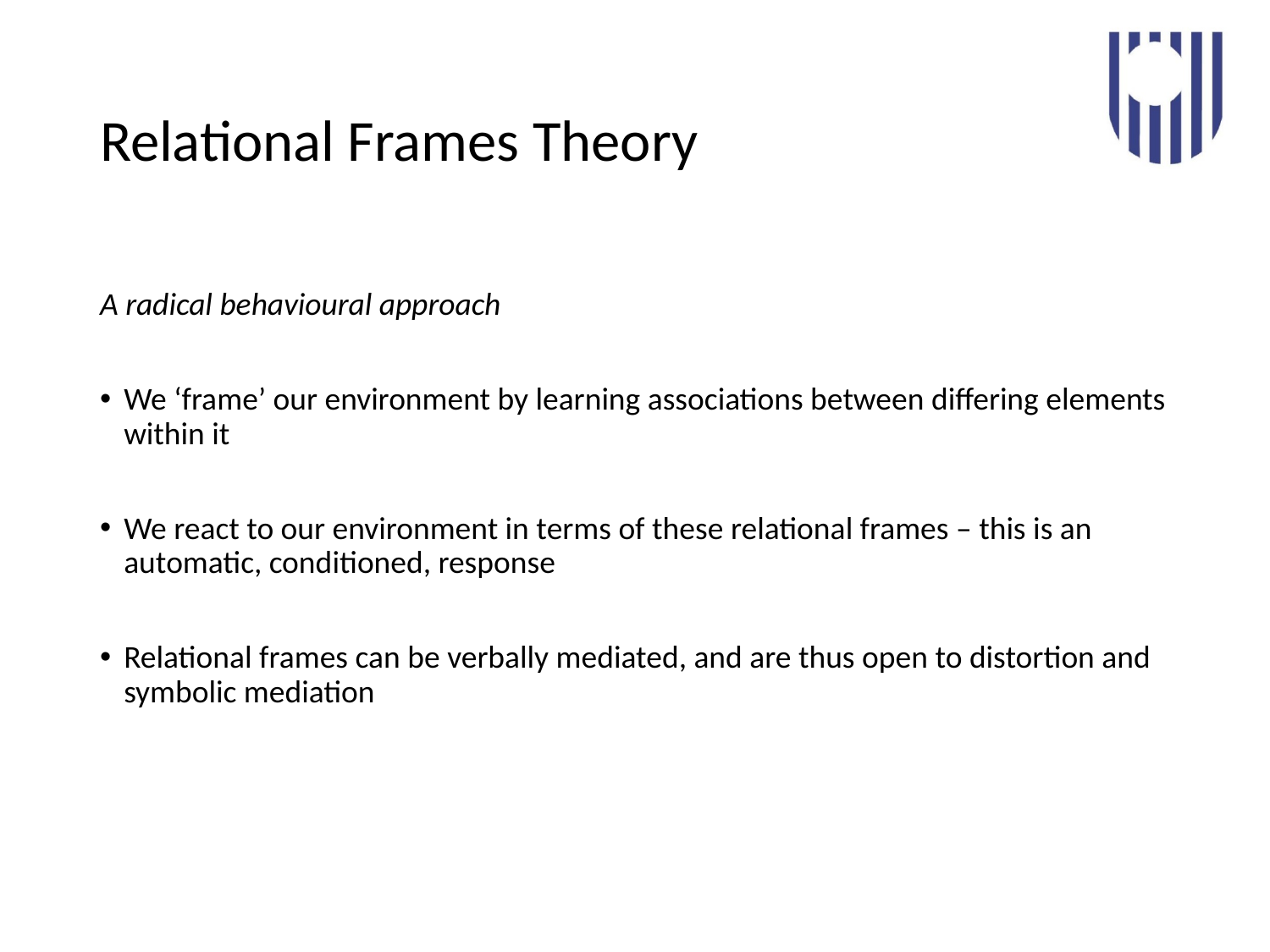

# Relational Frames Theory
A radical behavioural approach

We ‘frame’ our environment by learning associations between differing elements within it

We react to our environment in terms of these relational frames – this is an automatic, conditioned, response

Relational frames can be verbally mediated, and are thus open to distortion and symbolic mediation